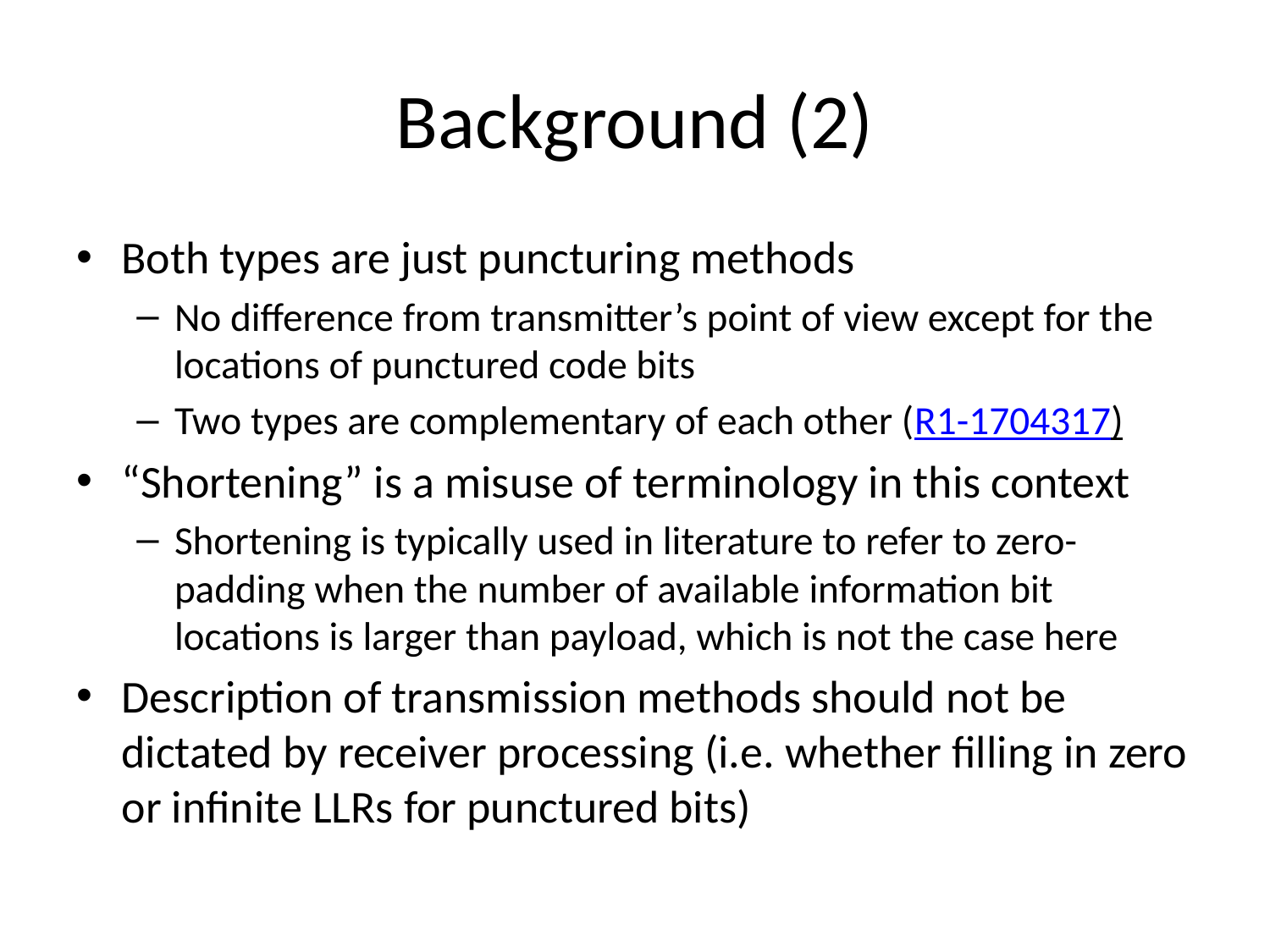

# Background (2)
Both types are just puncturing methods
No difference from transmitter’s point of view except for the locations of punctured code bits
Two types are complementary of each other (R1-1704317)
“Shortening” is a misuse of terminology in this context
Shortening is typically used in literature to refer to zero-padding when the number of available information bit locations is larger than payload, which is not the case here
Description of transmission methods should not be dictated by receiver processing (i.e. whether filling in zero or infinite LLRs for punctured bits)